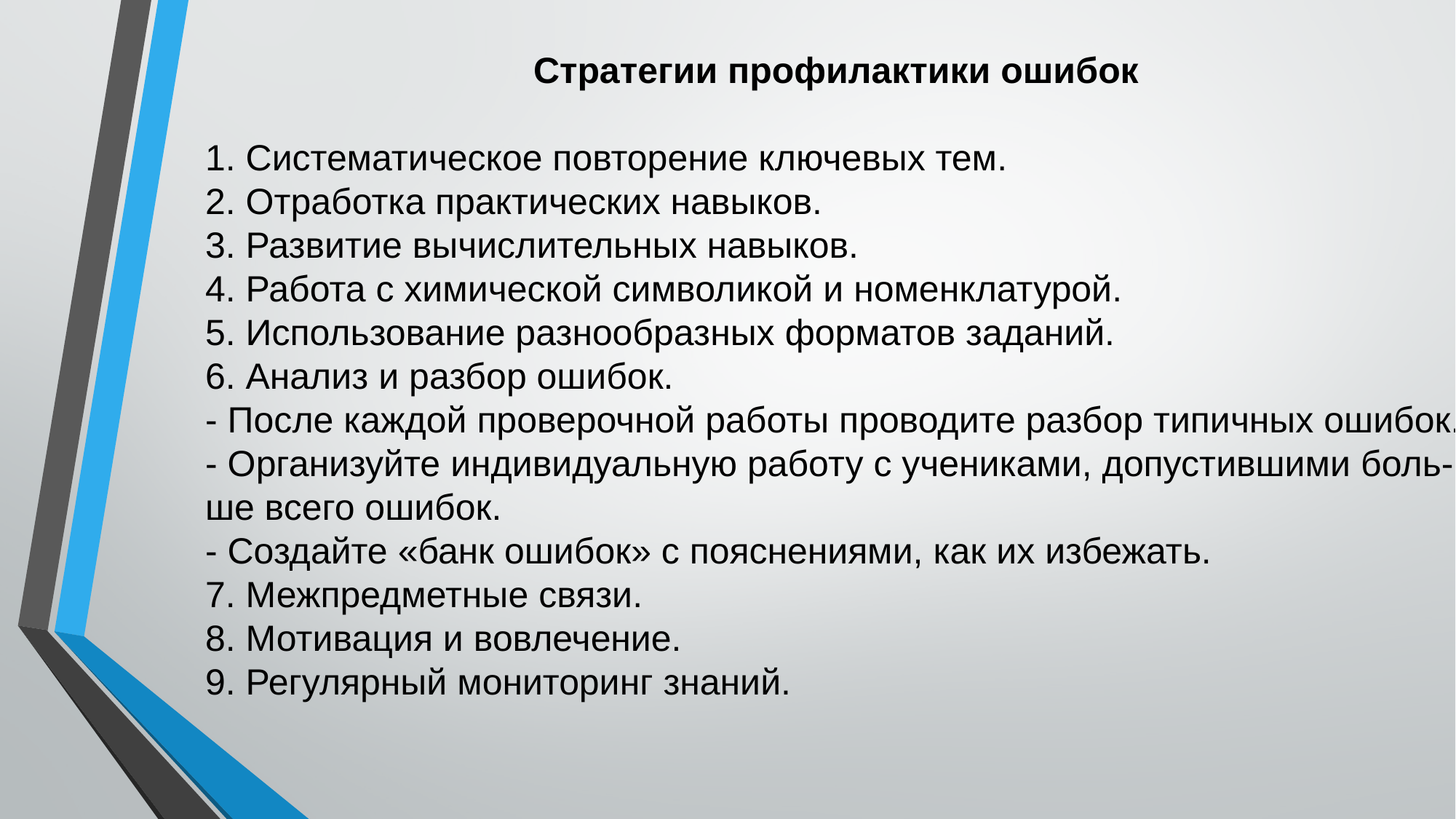

Стратегии профилактики ошибок

 Систематическое повторение ключевых тем.
 Отработка практических навыков.
 Развитие вычислительных навыков.
 Работа с химической символикой и номенклатурой.
 Использование разнообразных форматов заданий.
 Анализ и разбор ошибок.
- После каждой проверочной работы проводите разбор типичных ошибок.
- Организуйте индивидуальную работу с учениками, допустившими боль-ше всего ошибок.
- Создайте «банк ошибок» с пояснениями, как их избежать.
7. Межпредметные связи.
8. Мотивация и вовлечение.
9. Регулярный мониторинг знаний.